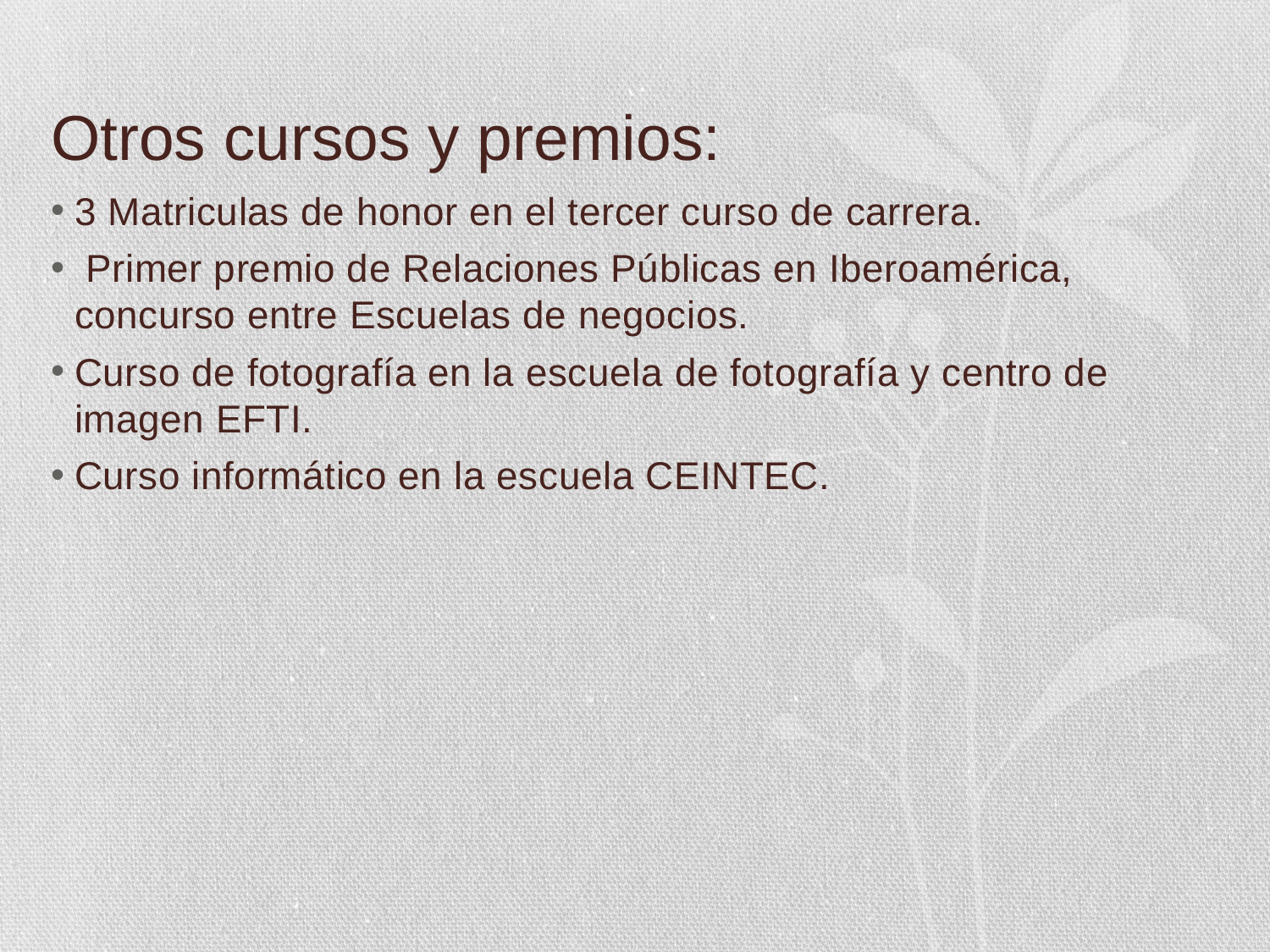

# Otros cursos y premios:
3 Matriculas de honor en el tercer curso de carrera.
 Primer premio de Relaciones Públicas en Iberoamérica, concurso entre Escuelas de negocios.
Curso de fotografía en la escuela de fotografía y centro de imagen EFTI.
Curso informático en la escuela CEINTEC.